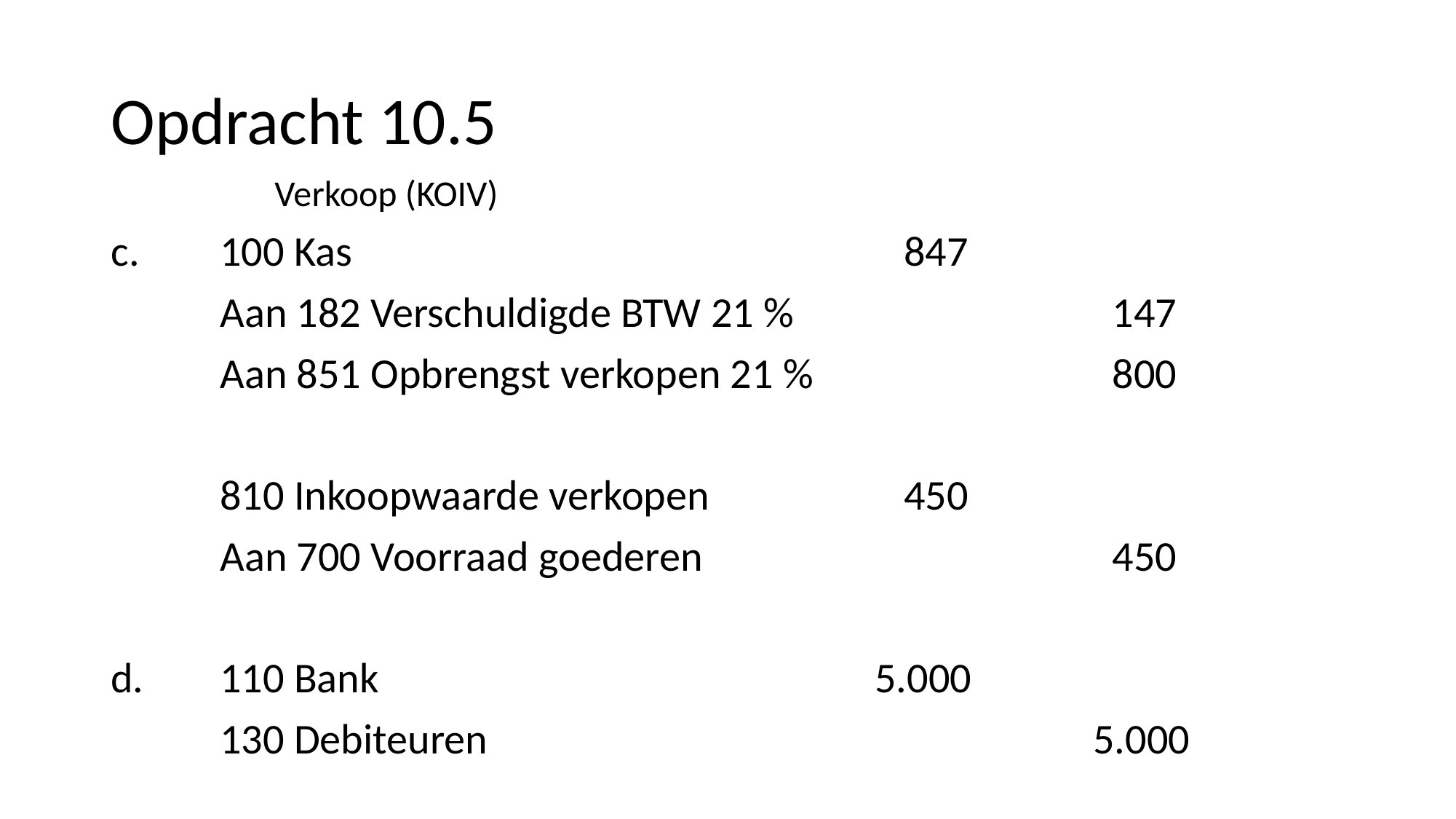

# Opdracht 10.5
	Verkoop (KOIV)
c.	100 Kas					   847
	Aan 182 Verschuldigde BTW 21 %			  147
	Aan 851 Opbrengst verkopen 21 %			  800

	810 Inkoopwaarde verkopen		   450
	Aan 700 Voorraad goederen				  450

d.	110 Bank 					5.000
	130 Debiteuren						5.000